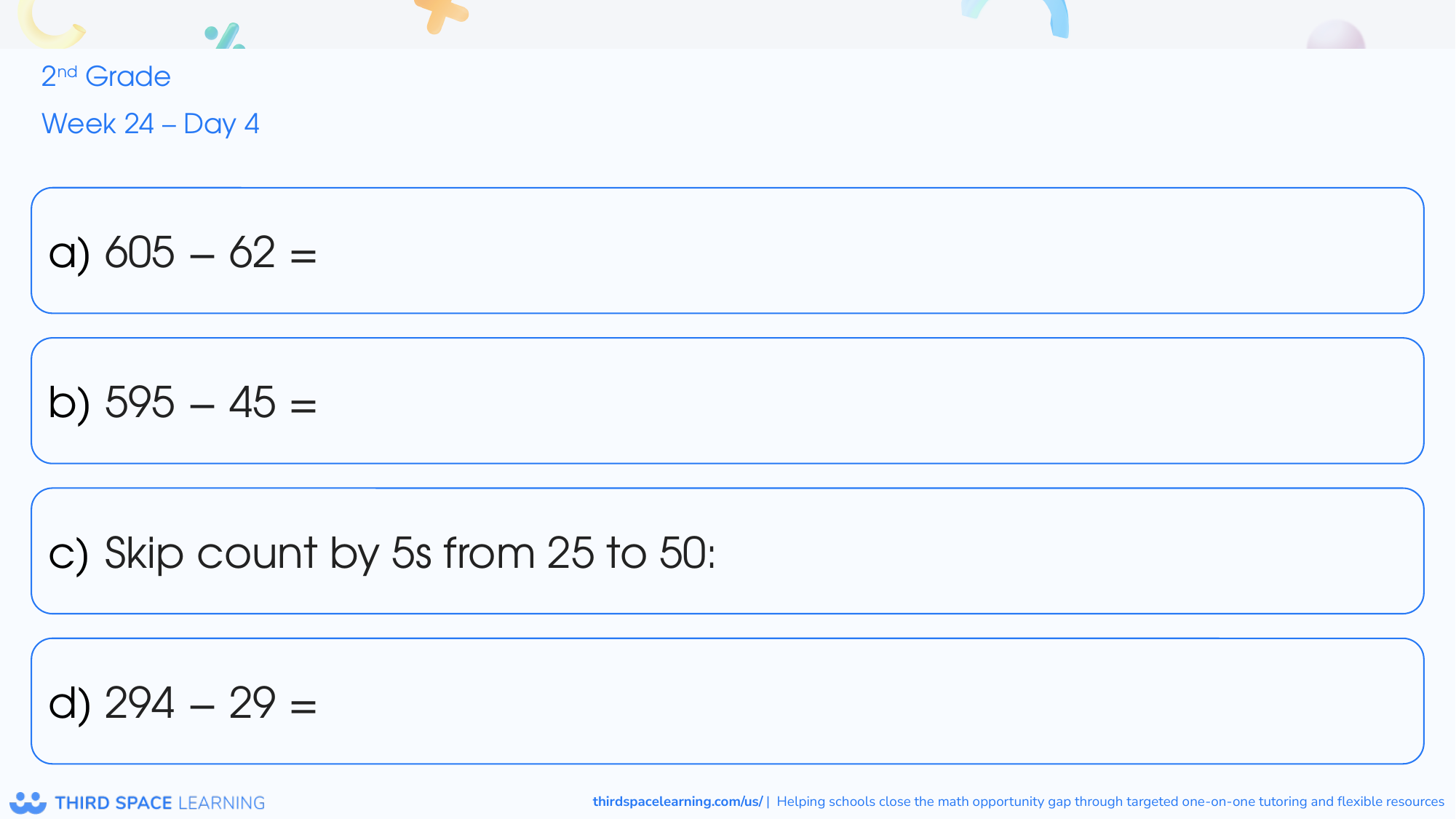

2nd Grade
Week 24 – Day 4
605 − 62 =
595 − 45 =
Skip count by 5s from 25 to 50:
294 − 29 =